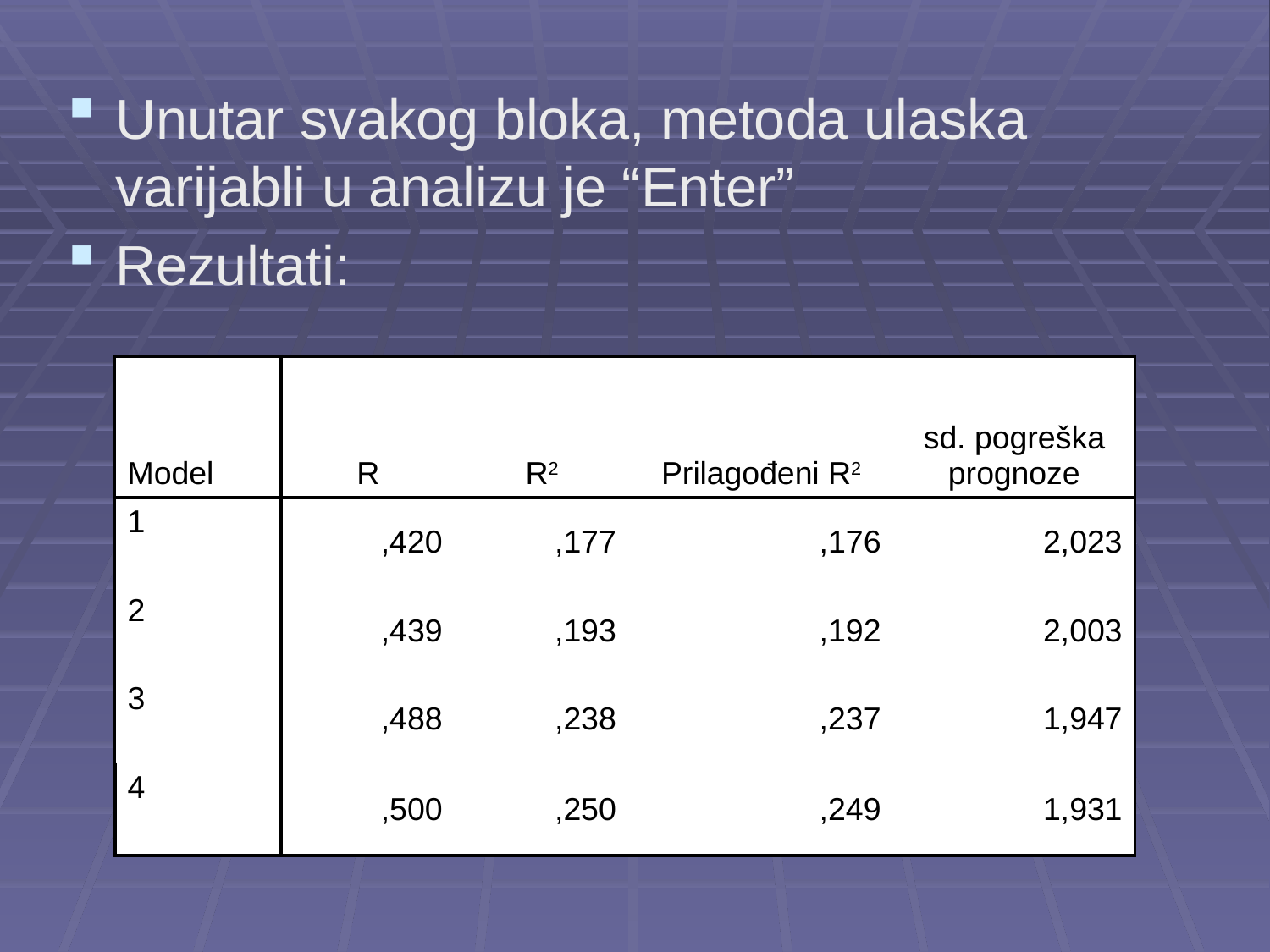

Unutar svakog bloka, metoda ulaska varijabli u analizu je “Enter”
Rezultati:
| Model | R | R2 | Prilagođeni R2 | sd. pogreška prognoze |
| --- | --- | --- | --- | --- |
| 1 | ,420 | ,177 | ,176 | 2,023 |
| 2 | ,439 | ,193 | ,192 | 2,003 |
| 3 | ,488 | ,238 | ,237 | 1,947 |
| 4 | ,500 | ,250 | ,249 | 1,931 |